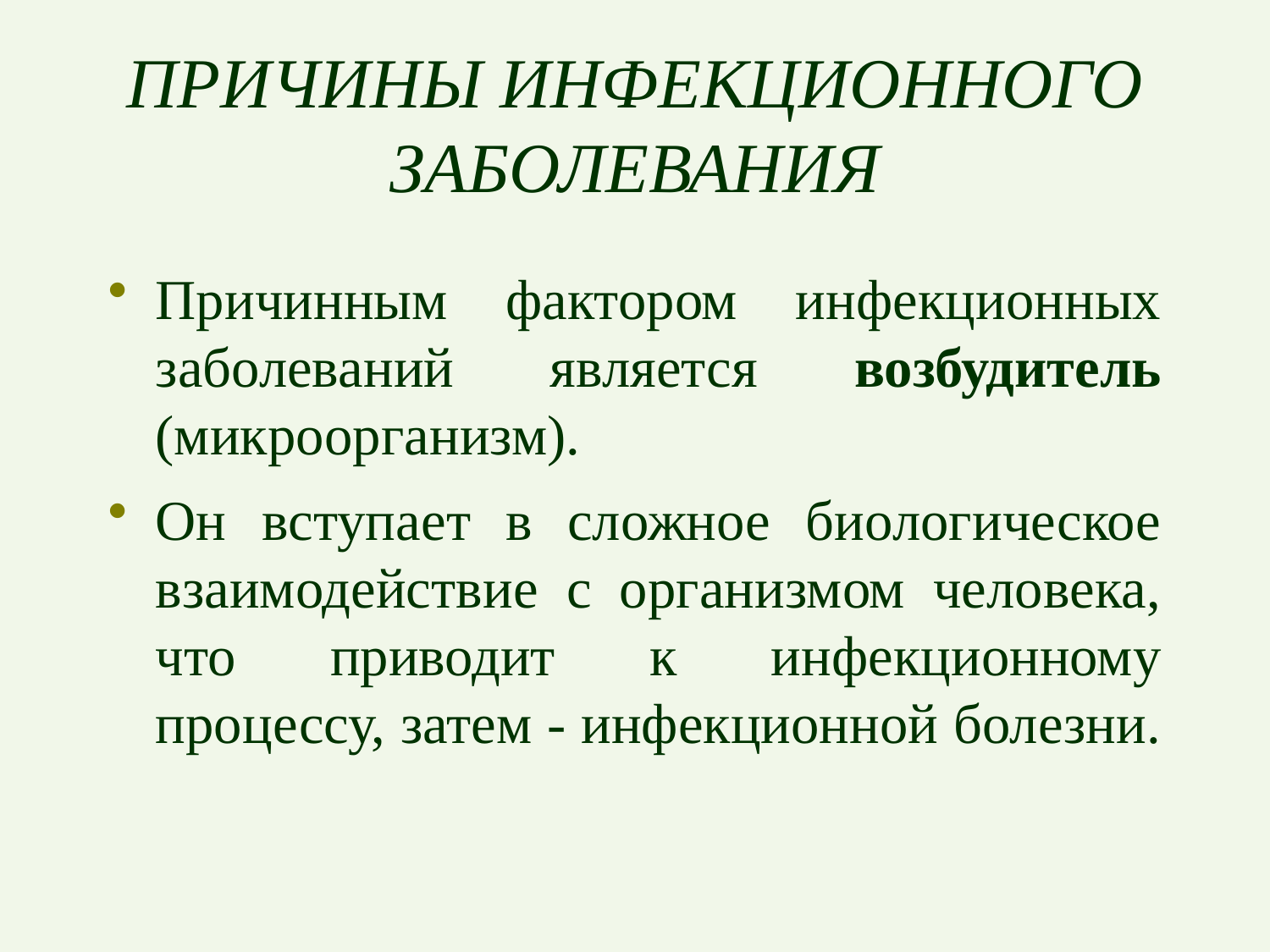

# ПРИЧИНЫ ИНФЕКЦИОННОГО ЗАБОЛЕВАНИЯ
Причинным фактором инфекционных заболеваний является возбудитель (микроорганизм).
Он вступает в сложное биологическое взаимодействие с организмом человека, что приводит к инфекционному процессу, затем - инфекционной болезни.